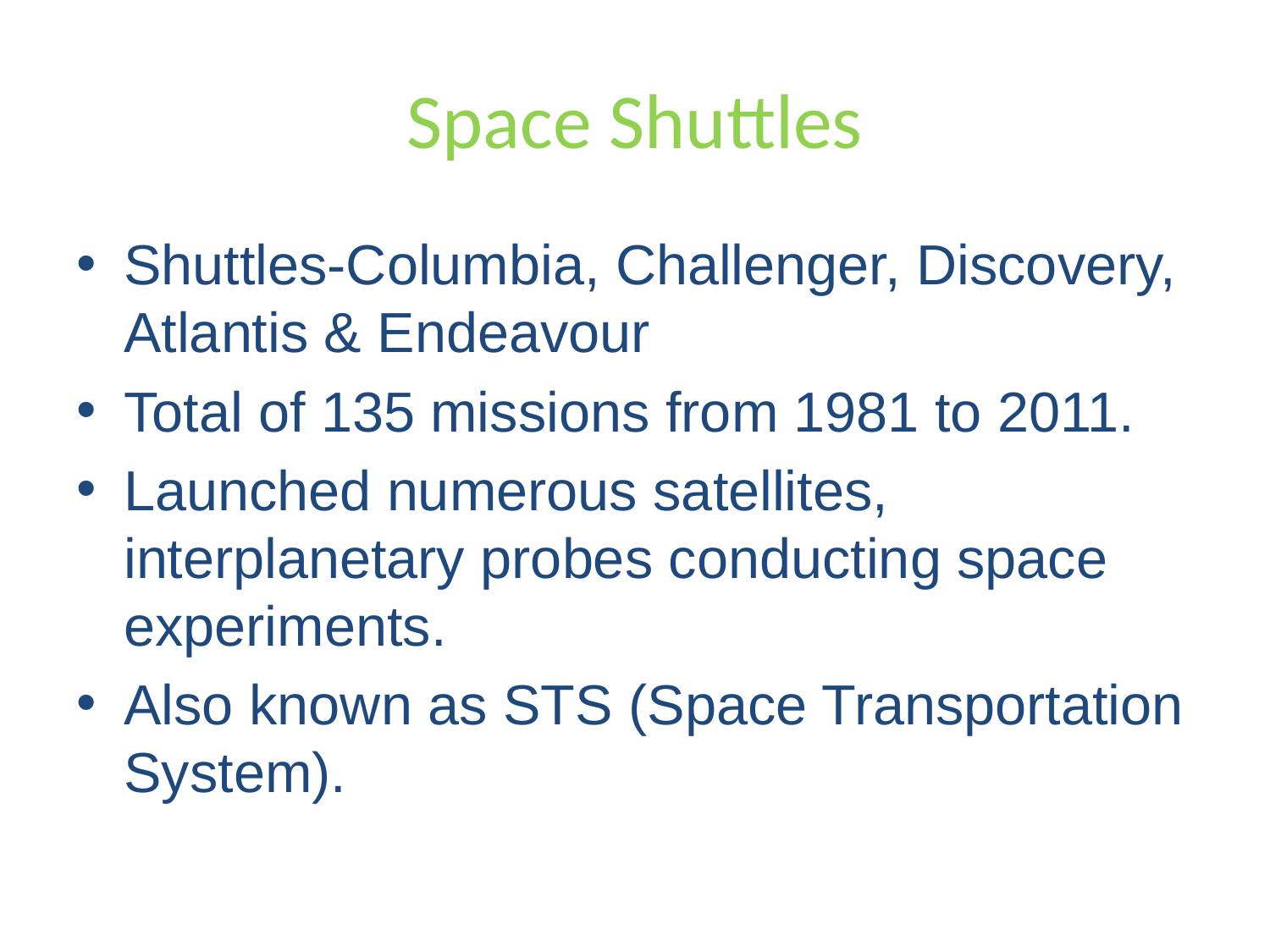

# Space Shuttles
Shuttles-Columbia, Challenger, Discovery, Atlantis & Endeavour
Total of 135 missions from 1981 to 2011.
Launched numerous satellites, interplanetary probes conducting space experiments.
Also known as STS (Space Transportation System).